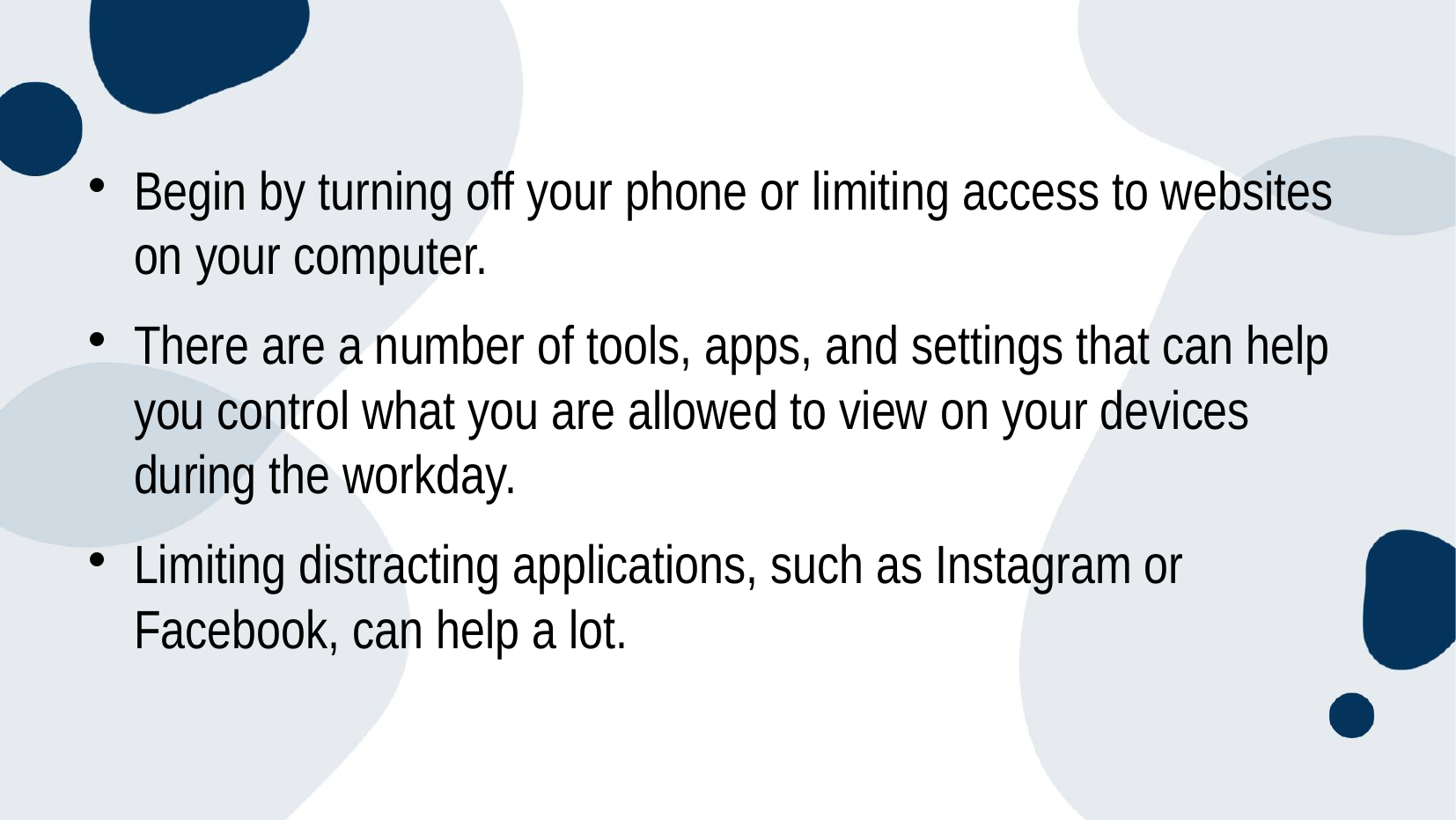

Begin by turning off your phone or limiting access to websites on your computer.
There are a number of tools, apps, and settings that can help you control what you are allowed to view on your devices during the workday.
Limiting distracting applications, such as Instagram or Facebook, can help a lot.